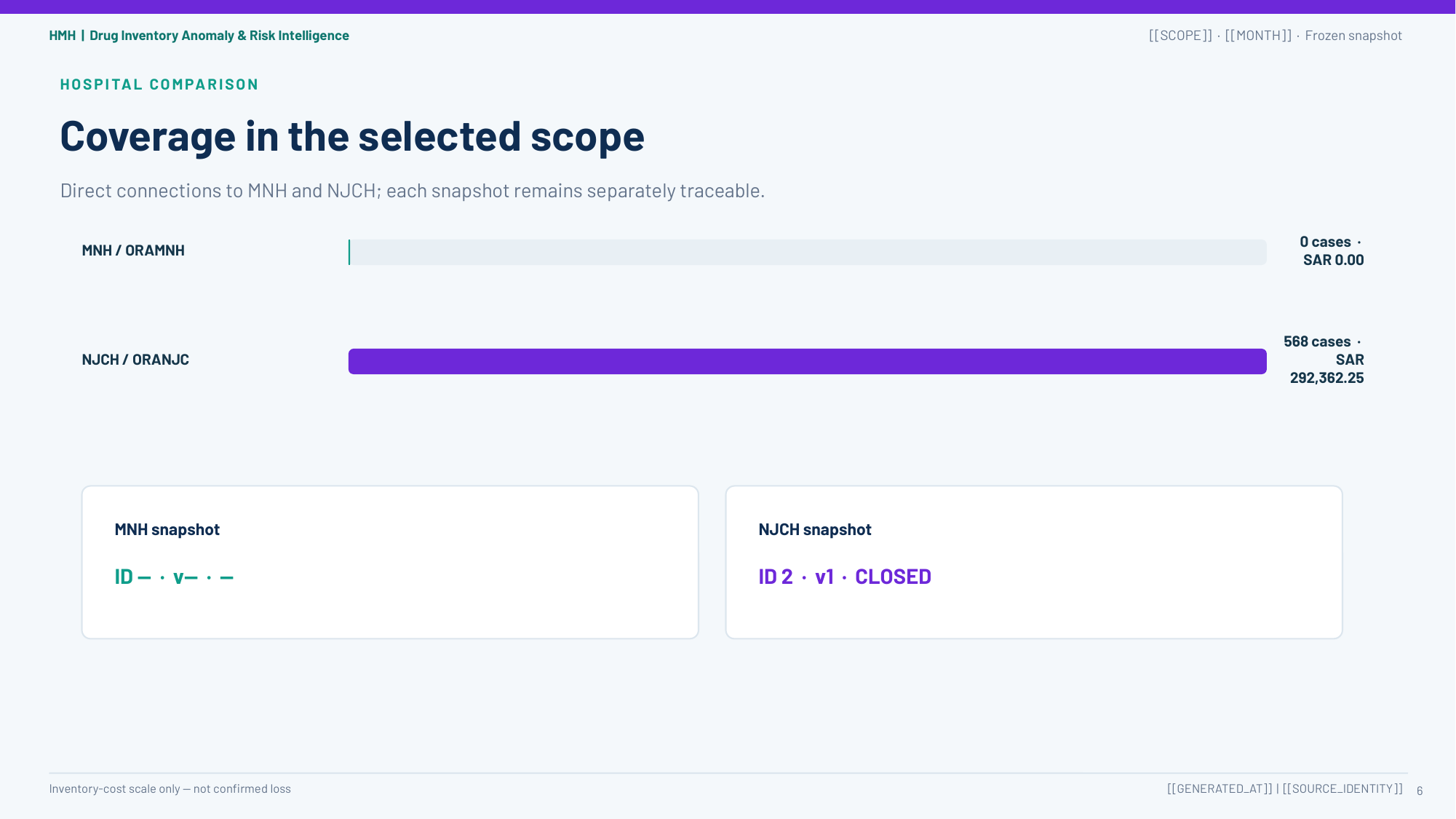

HOSPITAL COMPARISON
Coverage in the selected scope
Direct connections to MNH and NJCH; each snapshot remains separately traceable.
MNH / ORAMNH
0 cases  ·  SAR 0.00

NJCH / ORANJC
568 cases  ·  SAR 292,362.25

MNH snapshot
NJCH snapshot
ID —  ·  v—  ·  —
ID 2  ·  v1  ·  CLOSED
6